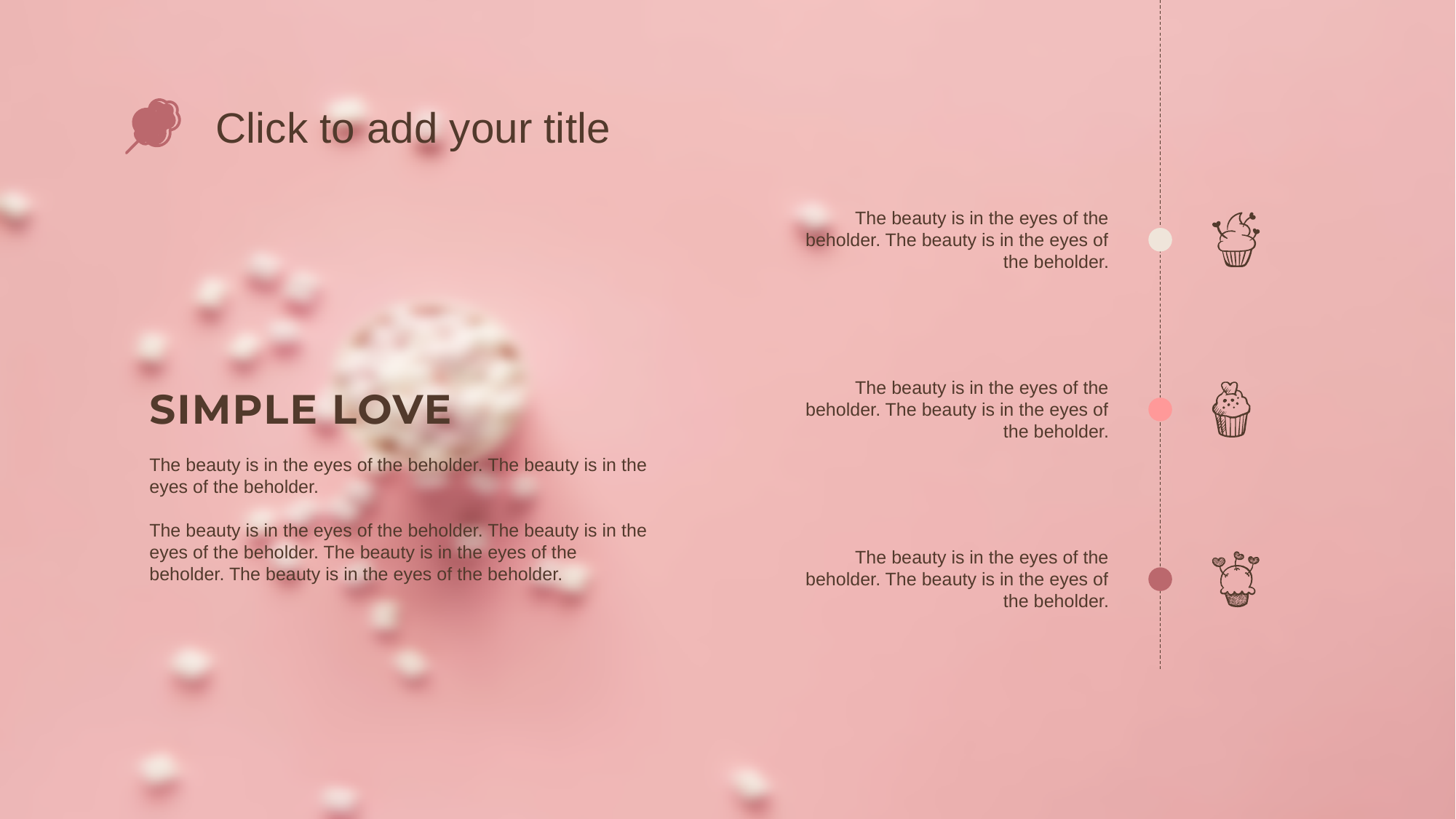

Click to add your title

The beauty is in the eyes of the beholder. The beauty is in the eyes of the beholder.

The beauty is in the eyes of the beholder. The beauty is in the eyes of the beholder.

SIMPLE LOVE

The beauty is in the eyes of the beholder. The beauty is in the eyes of the beholder.

The beauty is in the eyes of the beholder. The beauty is in the eyes of the beholder. The beauty is in the eyes of the beholder. The beauty is in the eyes of the beholder.
The beauty is in the eyes of the beholder. The beauty is in the eyes of the beholder.